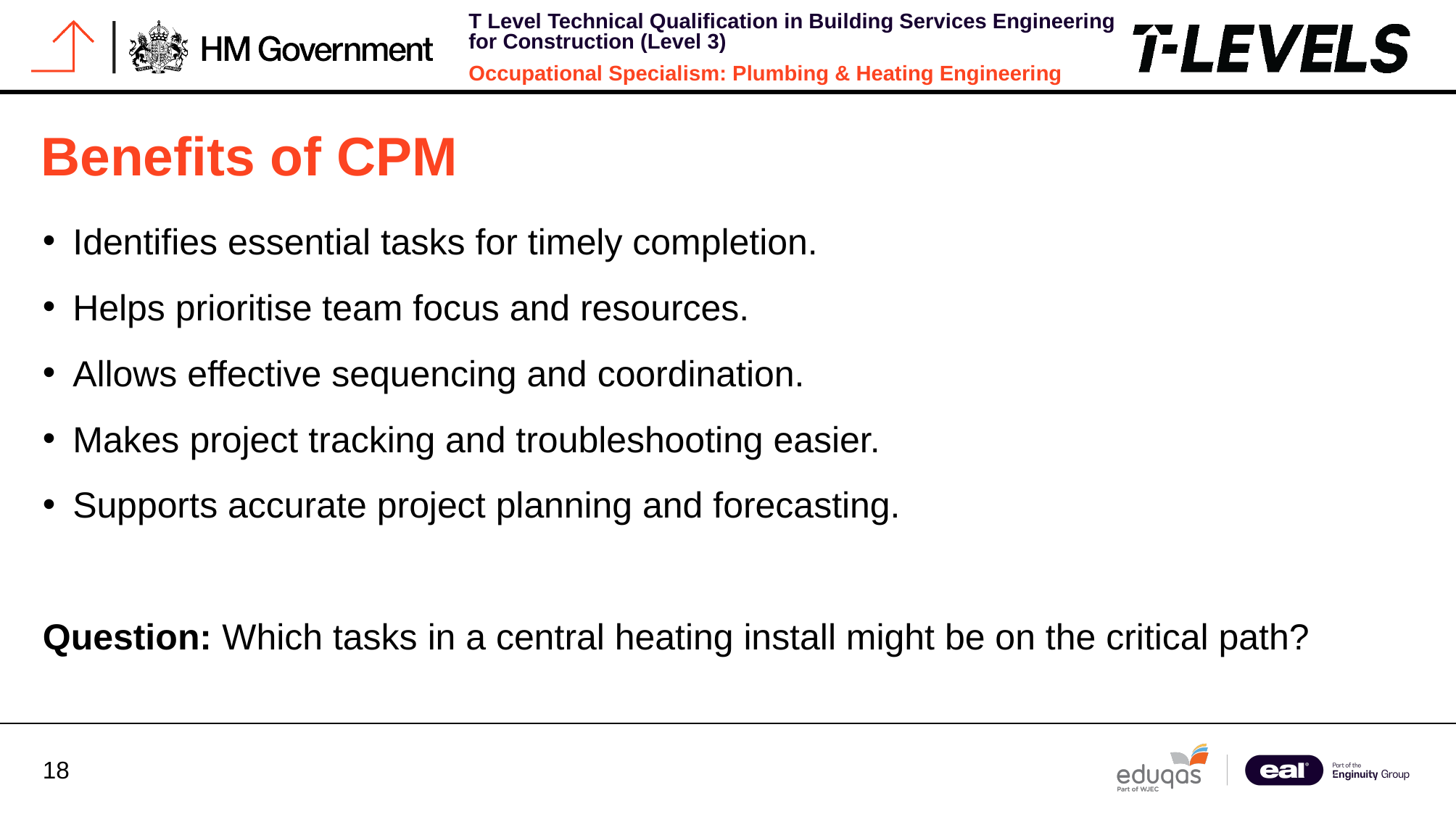

# Benefits of CPM
Identifies essential tasks for timely completion.
Helps prioritise team focus and resources.
Allows effective sequencing and coordination.
Makes project tracking and troubleshooting easier.
Supports accurate project planning and forecasting.

Question: Which tasks in a central heating install might be on the critical path?